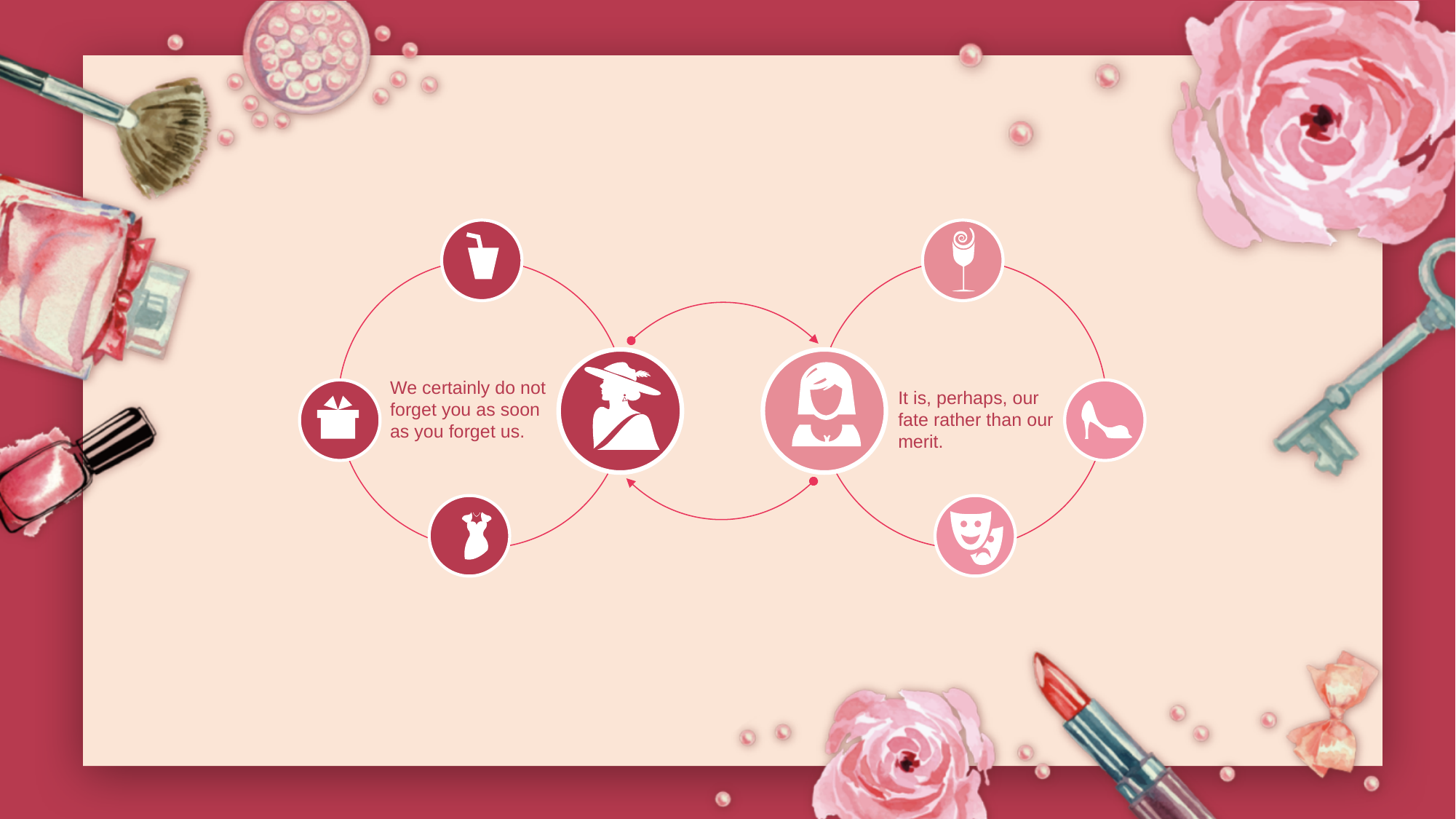

#

We certainly do not forget you as soon as you forget us.

It is, perhaps, our fate rather than our merit.